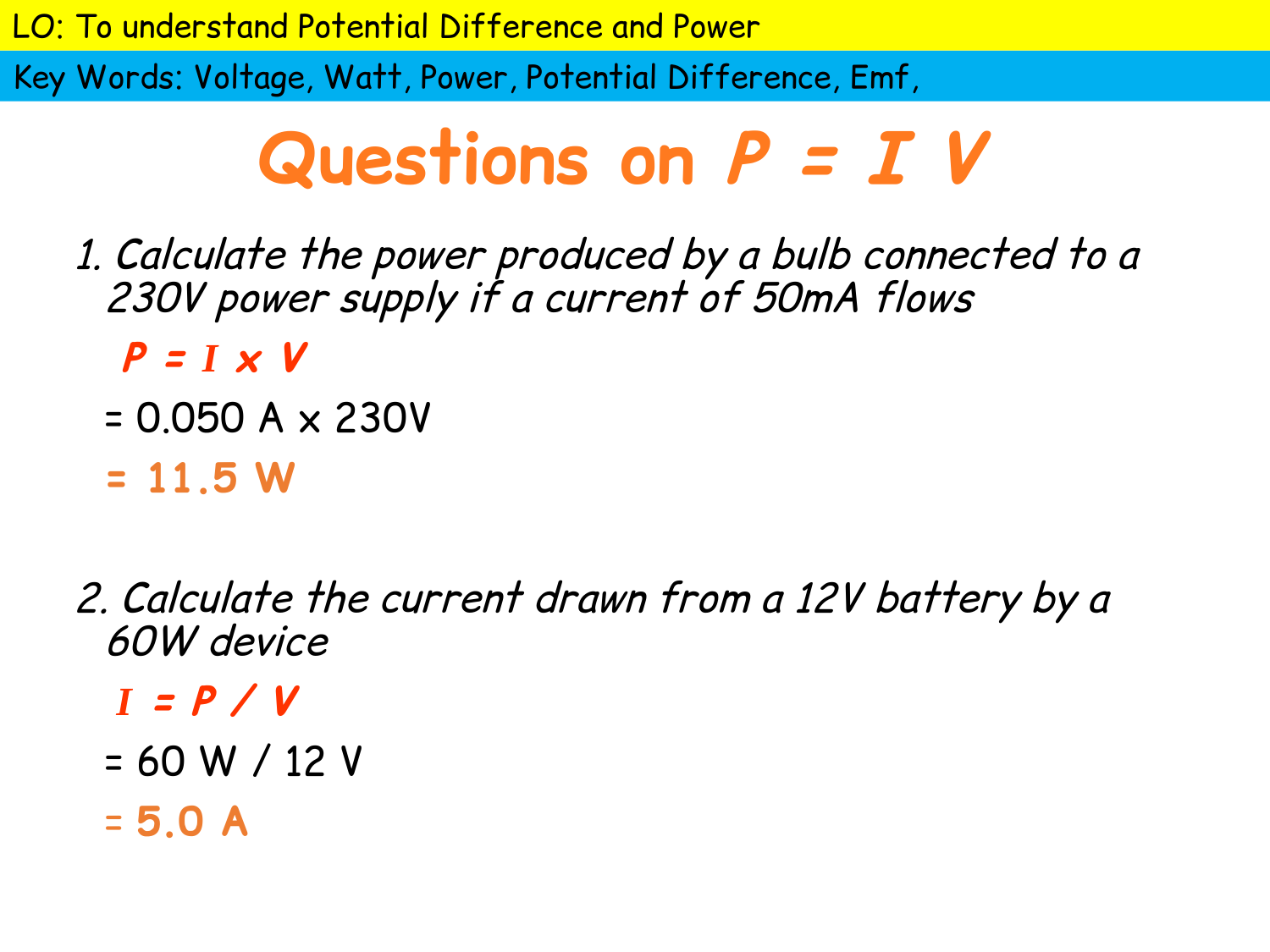

# Questions on P = I V
1. Calculate the power produced by a bulb connected to a 230V power supply if a current of 50mA flows
				 P = I x V
				= 0.050 A x 230V
				= 11.5 W

2. Calculate the current drawn from a 12V battery by a 60W device
				 I = P / V
				= 60 W / 12 V
				= 5.0 A